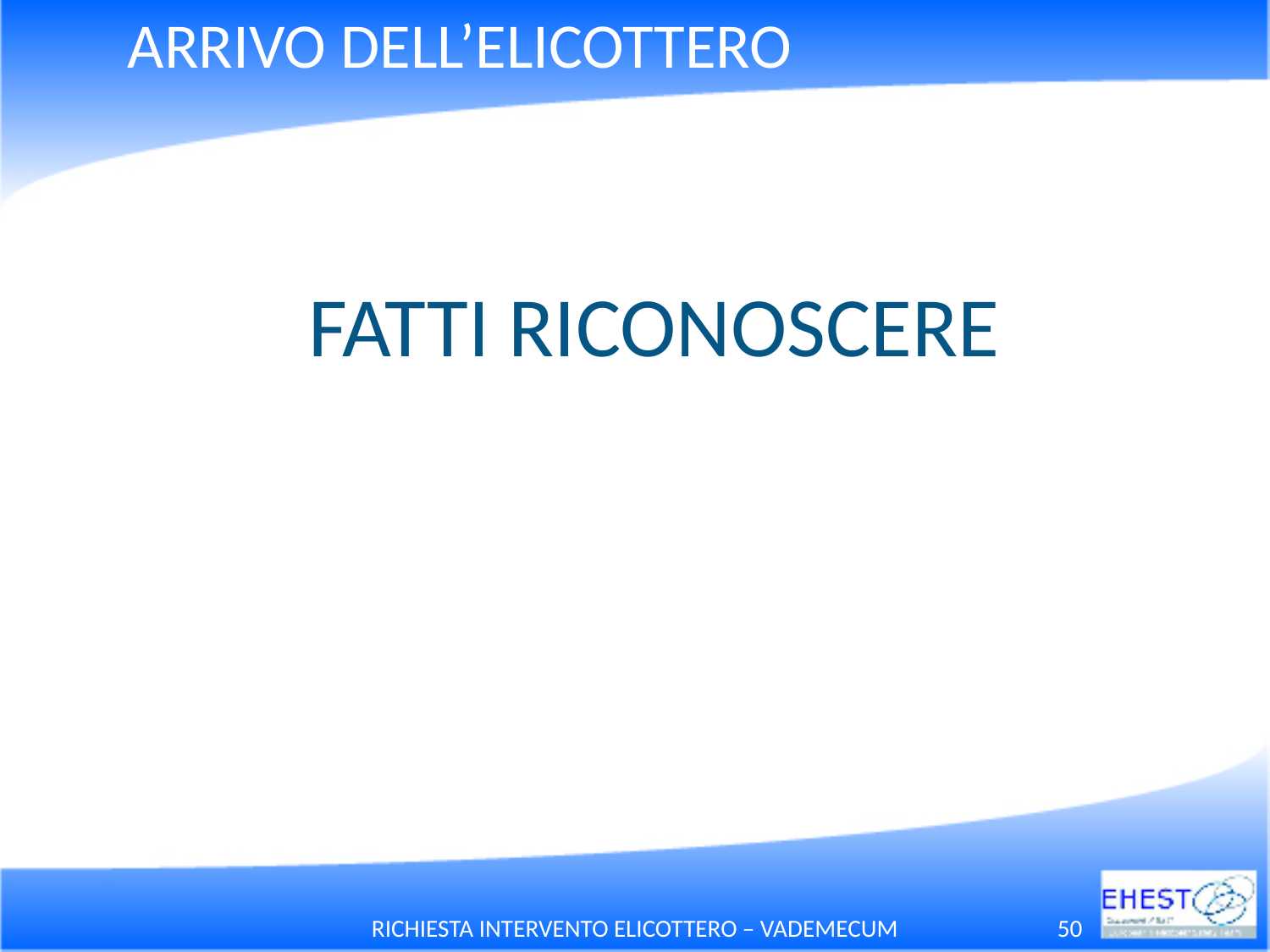

# ARRIVO DELL’ELICOTTERO
FATTI RICONOSCERE
RICHIESTA INTERVENTO ELICOTTERO – VADEMECUM
50